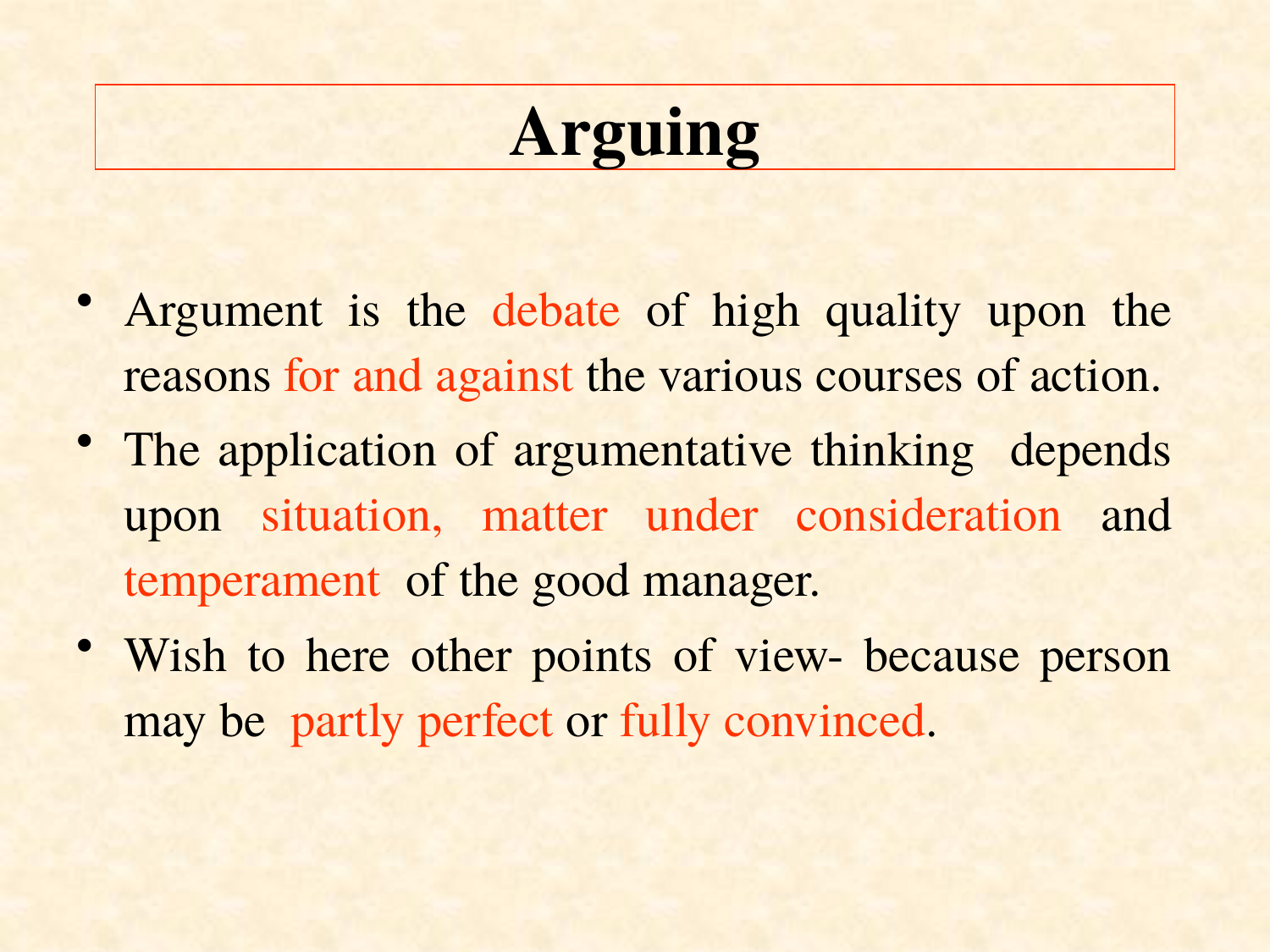

# Arguing
Argument is the debate of high quality upon the reasons for and against the various courses of action.
The application of argumentative thinking  depends upon situation, matter under consideration and temperament  of the good manager.
Wish to here other points of view- because person may be  partly perfect or fully convinced.